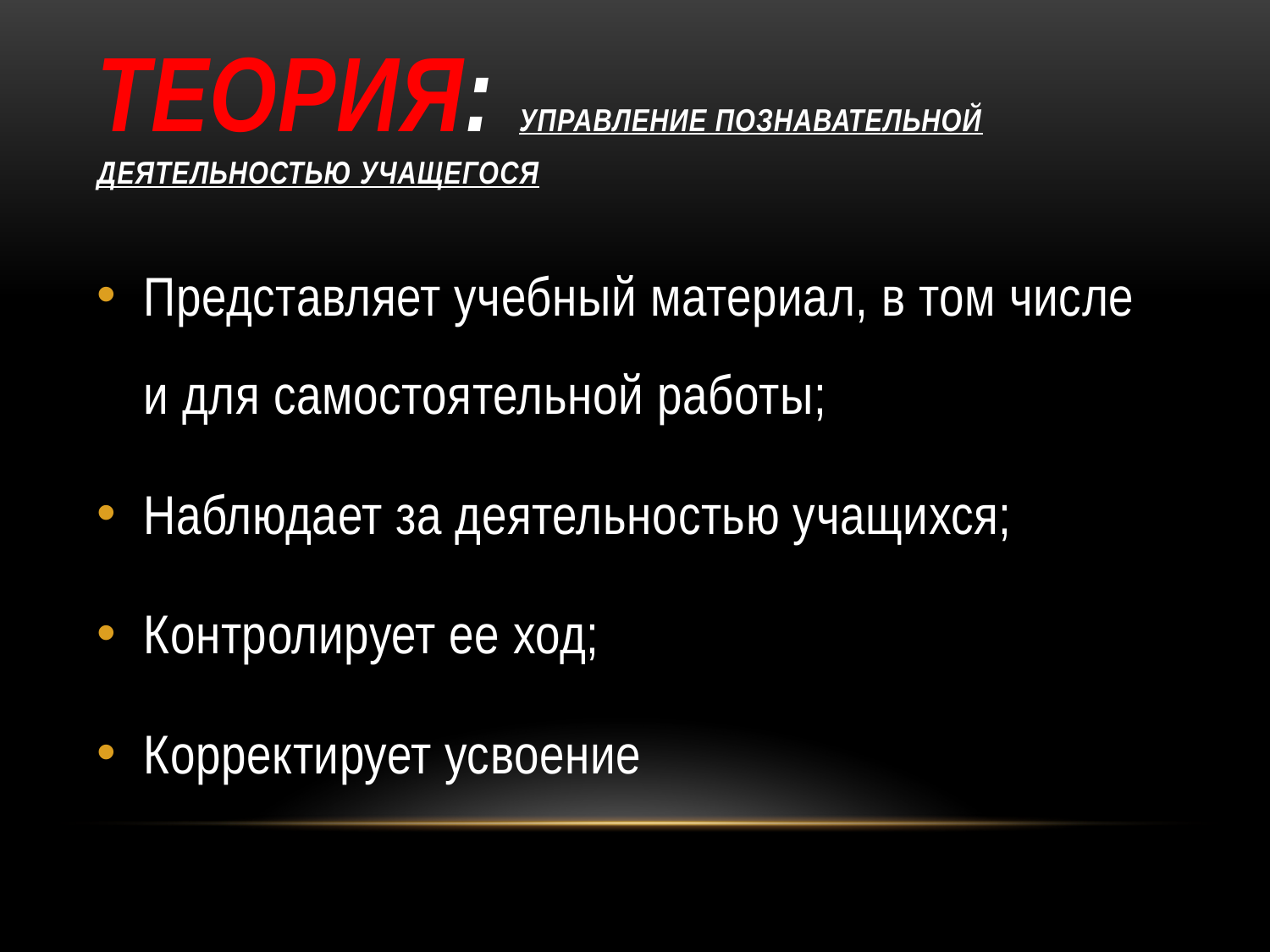

# Теория: Управление познавательной деятельностью учащегося
Представляет учебный материал, в том числе и для самостоятельной работы;
Наблюдает за деятельностью учащихся;
Контролирует ее ход;
Корректирует усвоение